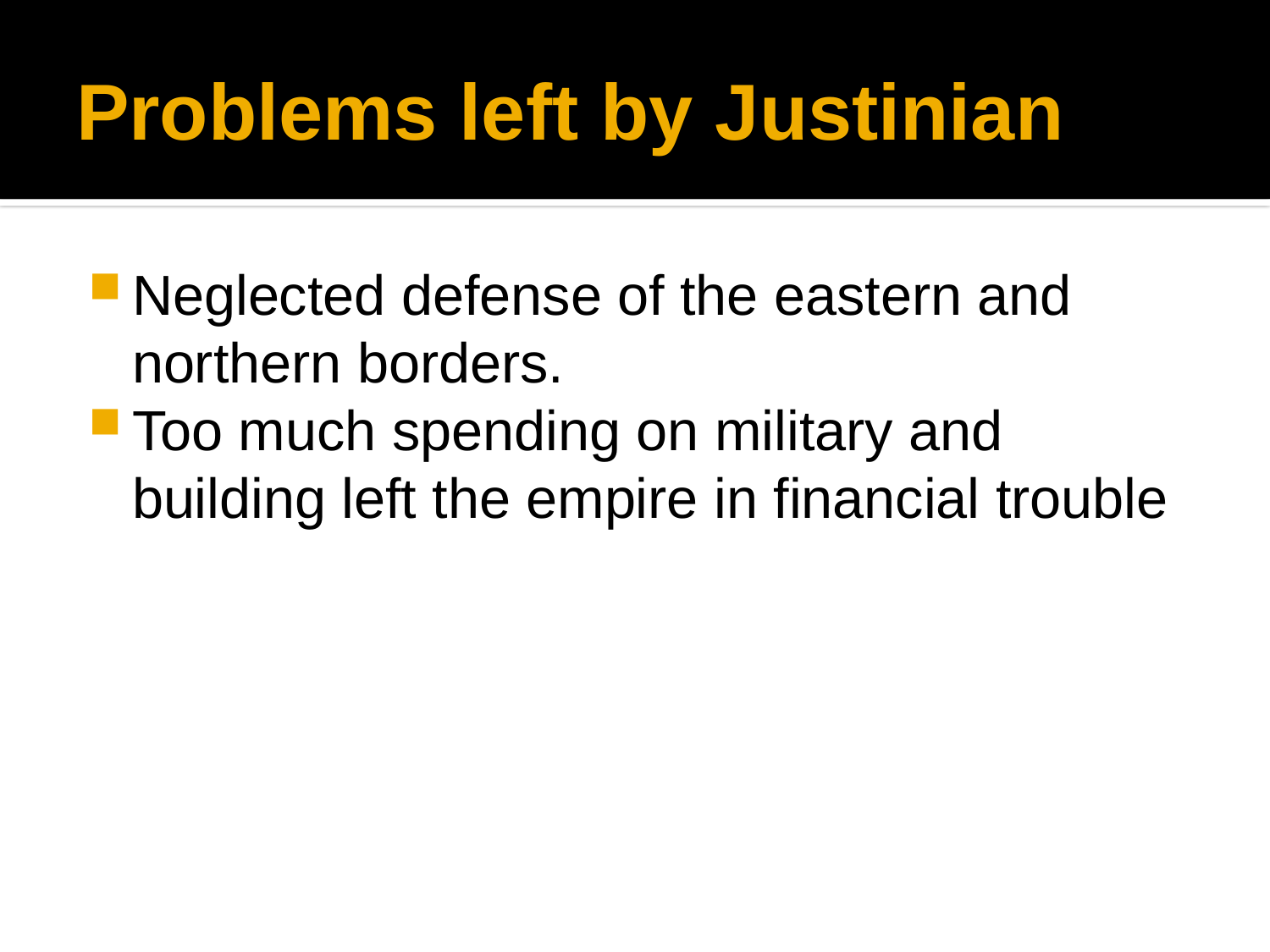

# Problems left by Justinian
Neglected defense of the eastern and northern borders.
Too much spending on military and building left the empire in financial trouble